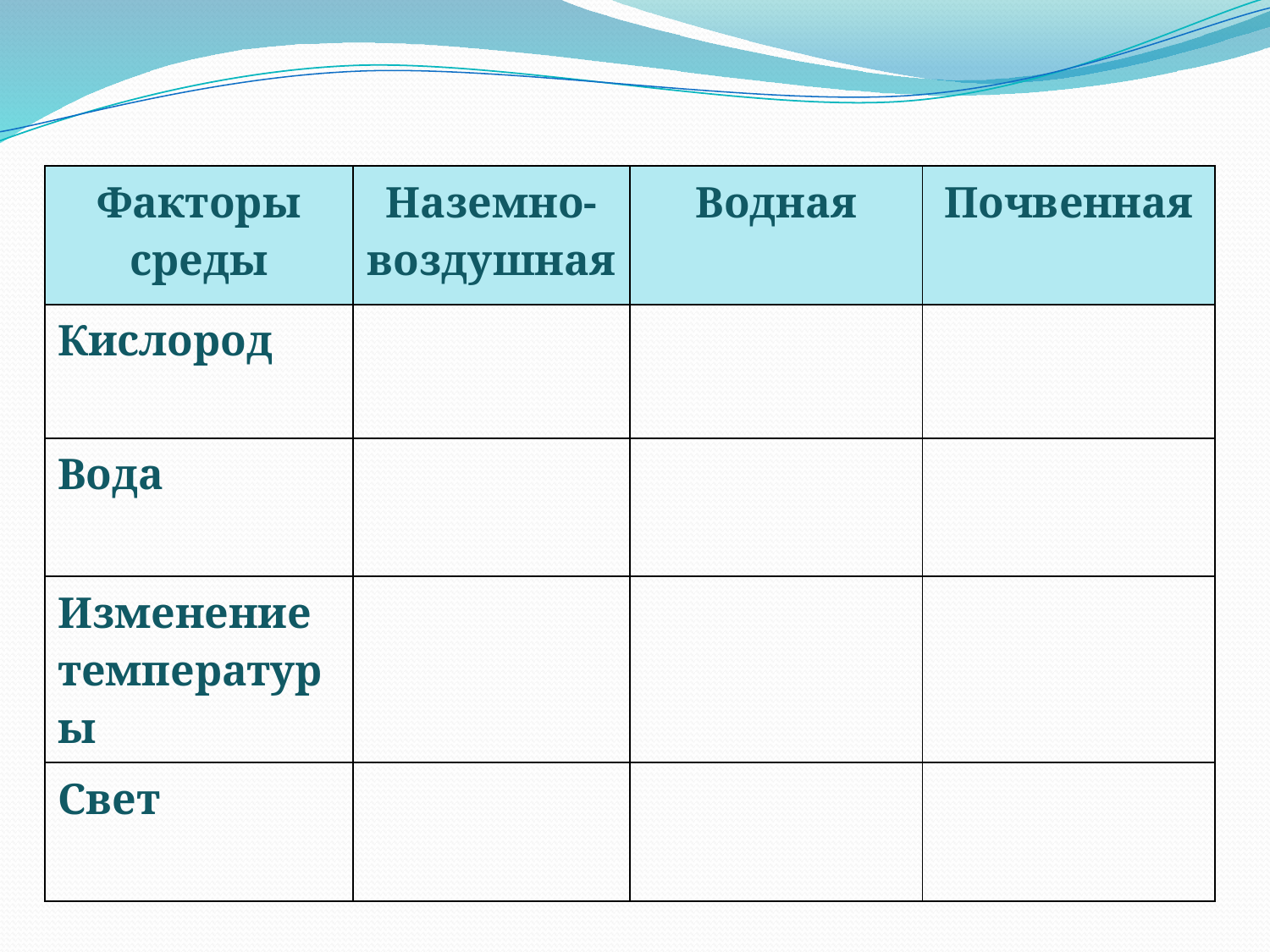

| Факторы среды | Наземно-воздушная | Водная | Почвенная |
| --- | --- | --- | --- |
| Кислород |  |  |  |
| Вода |  |  |  |
| Изменение температуры |  |  |  |
| Свет |  |  |  |